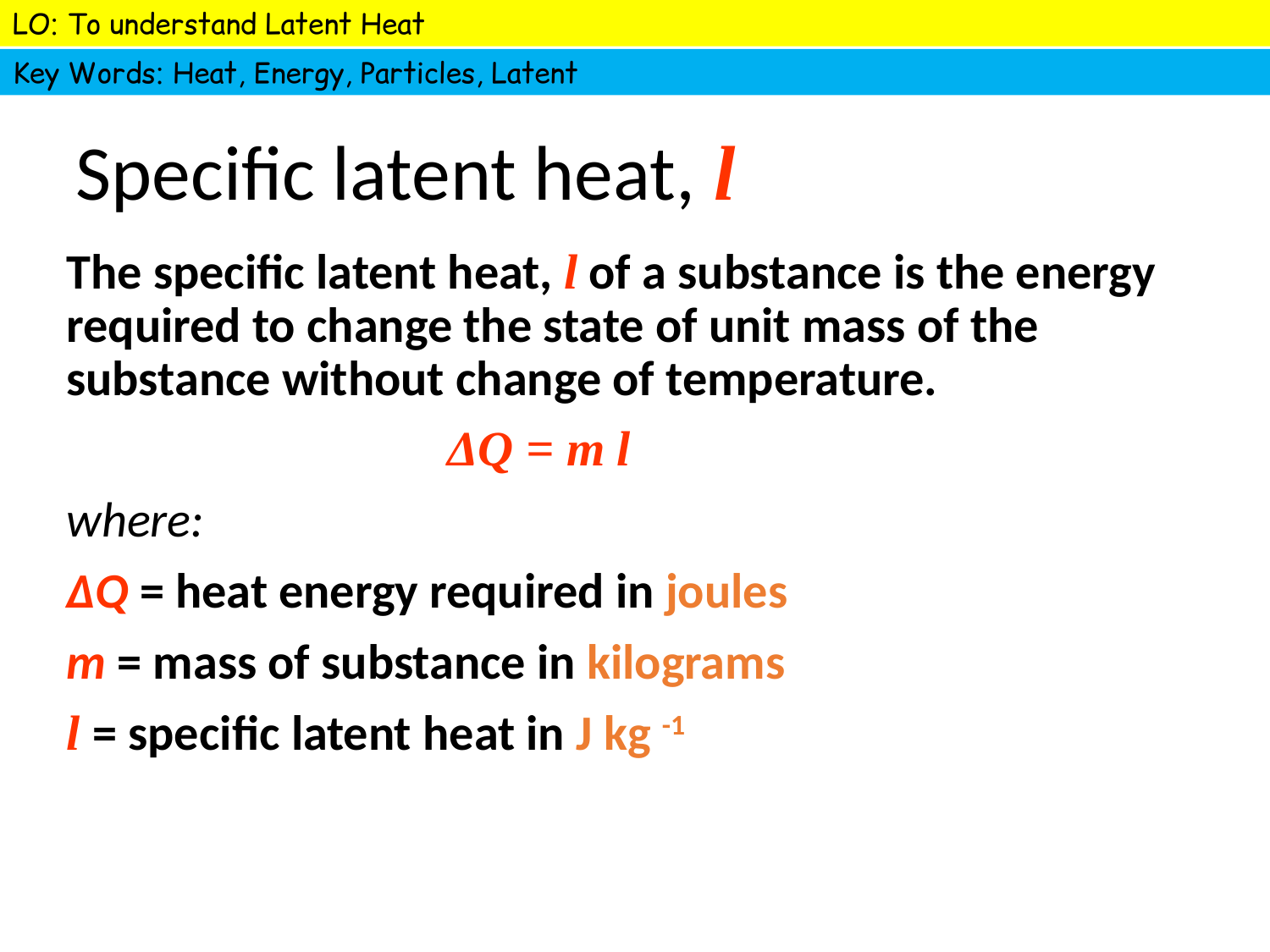

# Specific latent heat, l
The specific latent heat, l of a substance is the energy required to change the state of unit mass of the substance without change of temperature.
			ΔQ = m l
where:
ΔQ = heat energy required in joules
m = mass of substance in kilograms
l = specific latent heat in J kg -1